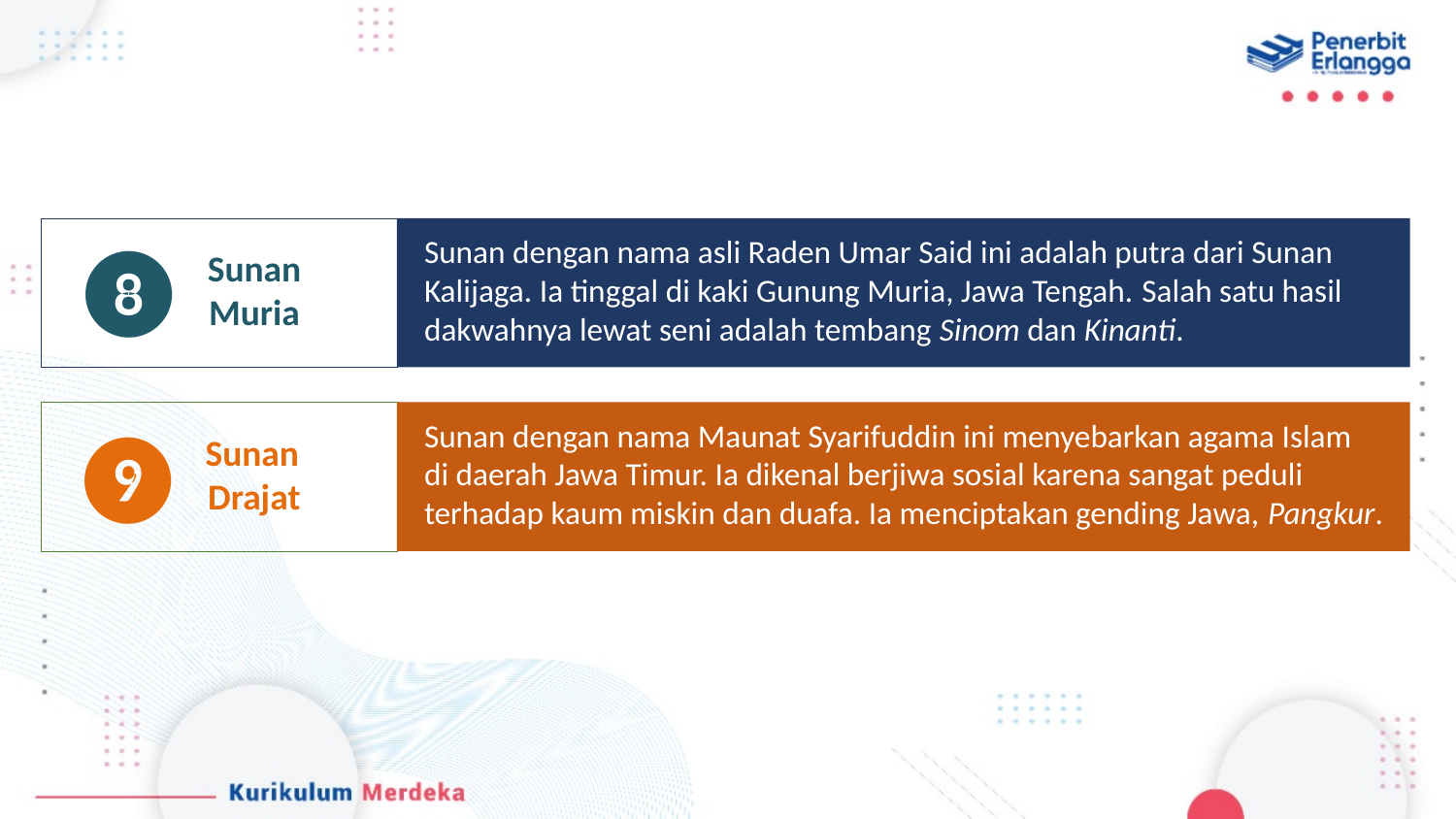

❽
Sunan
Muria
Sunan dengan nama asli Raden Umar Said ini adalah putra dari Sunan Kalijaga. Ia tinggal di kaki Gunung Muria, Jawa Tengah. Salah satu hasil dakwahnya lewat seni adalah tembang Sinom dan Kinanti.
❾
 Sunan
Drajat
Sunan dengan nama Maunat Syarifuddin ini menyebarkan agama Islam
di daerah Jawa Timur. Ia dikenal berjiwa sosial karena sangat peduli terhadap kaum miskin dan duafa. Ia menciptakan gending Jawa, Pangkur.